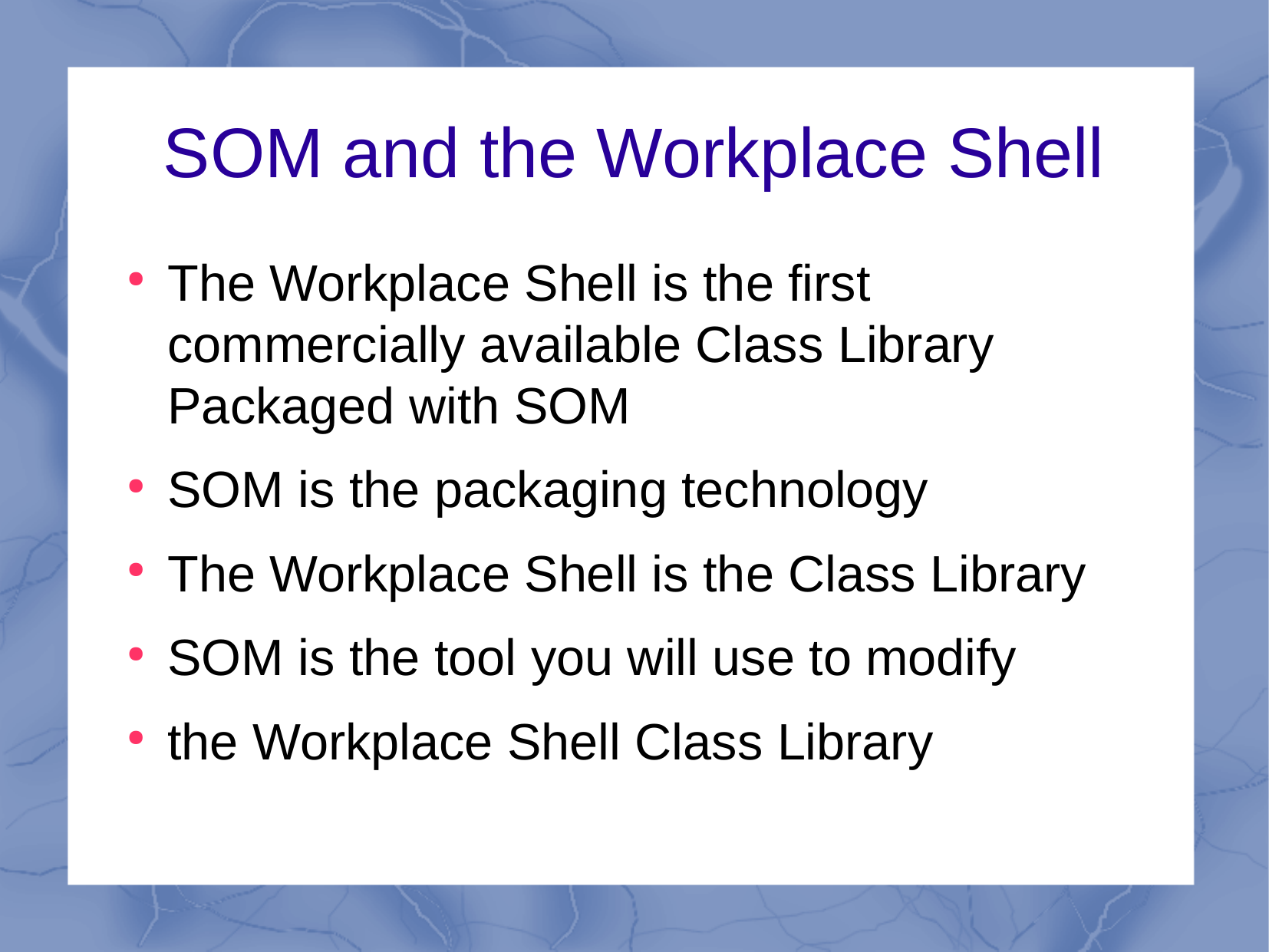

SOM and the Workplace Shell
The Workplace Shell is the first commercially available Class Library Packaged with SOM
SOM is the packaging technology
The Workplace Shell is the Class Library
SOM is the tool you will use to modify
the Workplace Shell Class Library